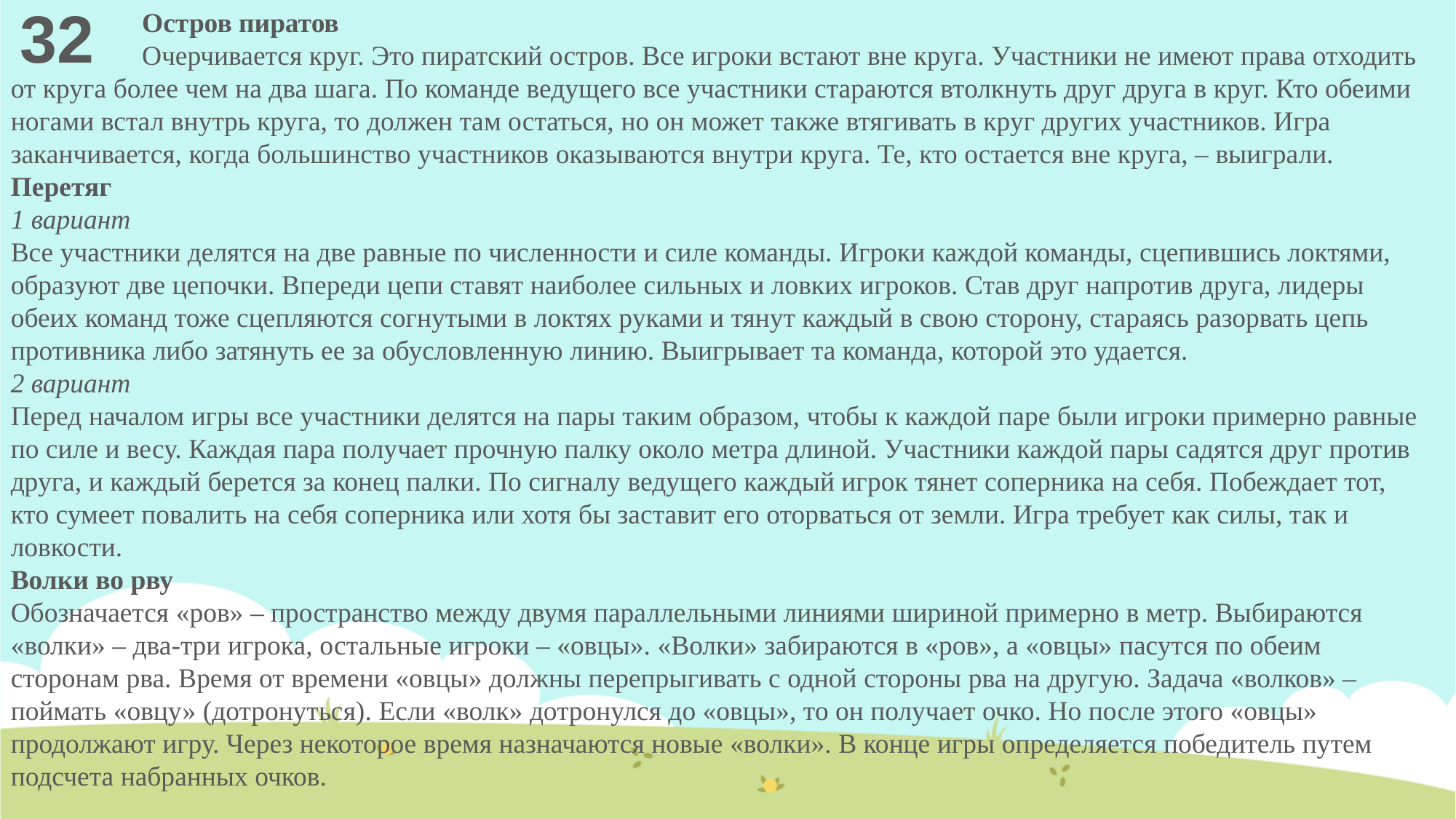

Остров пиратов
                   Очерчивается круг. Это пиратский остров. Все игроки встают вне круга. Участники не имеют права отходить от круга более чем на два шага. По команде ведущего все участники стараются втолкнуть друг друга в круг. Кто обеими ногами встал внутрь круга, то должен там остаться, но он может также втягивать в круг других участников. Игра заканчивается, когда большинство участников оказываются внутри круга. Те, кто остается вне круга, – выиграли.
Перетяг
1 вариант
Все участники делятся на две равные по численности и силе команды. Игроки каждой команды, сцепившись локтями, образуют две цепочки. Впереди цепи ставят наиболее сильных и ловких игроков. Став друг напротив друга, лидеры обеих команд тоже сцепляются согнутыми в локтях руками и тянут каждый в свою сторону, стараясь разорвать цепь противника либо затянуть ее за обусловленную линию. Выигрывает та команда, которой это удается.
2 вариант
Перед началом игры все участники делятся на пары таким образом, чтобы к каждой паре были игроки примерно равные по силе и весу. Каждая пара получает прочную палку около метра длиной. Участники каждой пары садятся друг против друга, и каждый берется за конец палки. По сигналу ведущего каждый игрок тянет соперника на себя. Побеждает тот, кто сумеет повалить на себя соперника или хотя бы заставит его оторваться от земли. Игра требует как силы, так и ловкости.
Волки во рву
Обозначается «ров» – пространство между двумя параллельными линиями шириной примерно в метр. Выбираются «волки» – два-три игрока, остальные игроки – «овцы». «Волки» забираются в «ров», а «овцы» пасутся по обеим сторонам рва. Время от времени «овцы» должны перепрыгивать с одной стороны рва на другую. Задача «волков» – поймать «овцу» (дотронуться). Если «волк» дотронулся до «овцы», то он получает очко. Но после этого «овцы» продолжают игру. Через некоторое время назначаются новые «волки». В конце игры определяется победитель путем подсчета набранных очков.

32